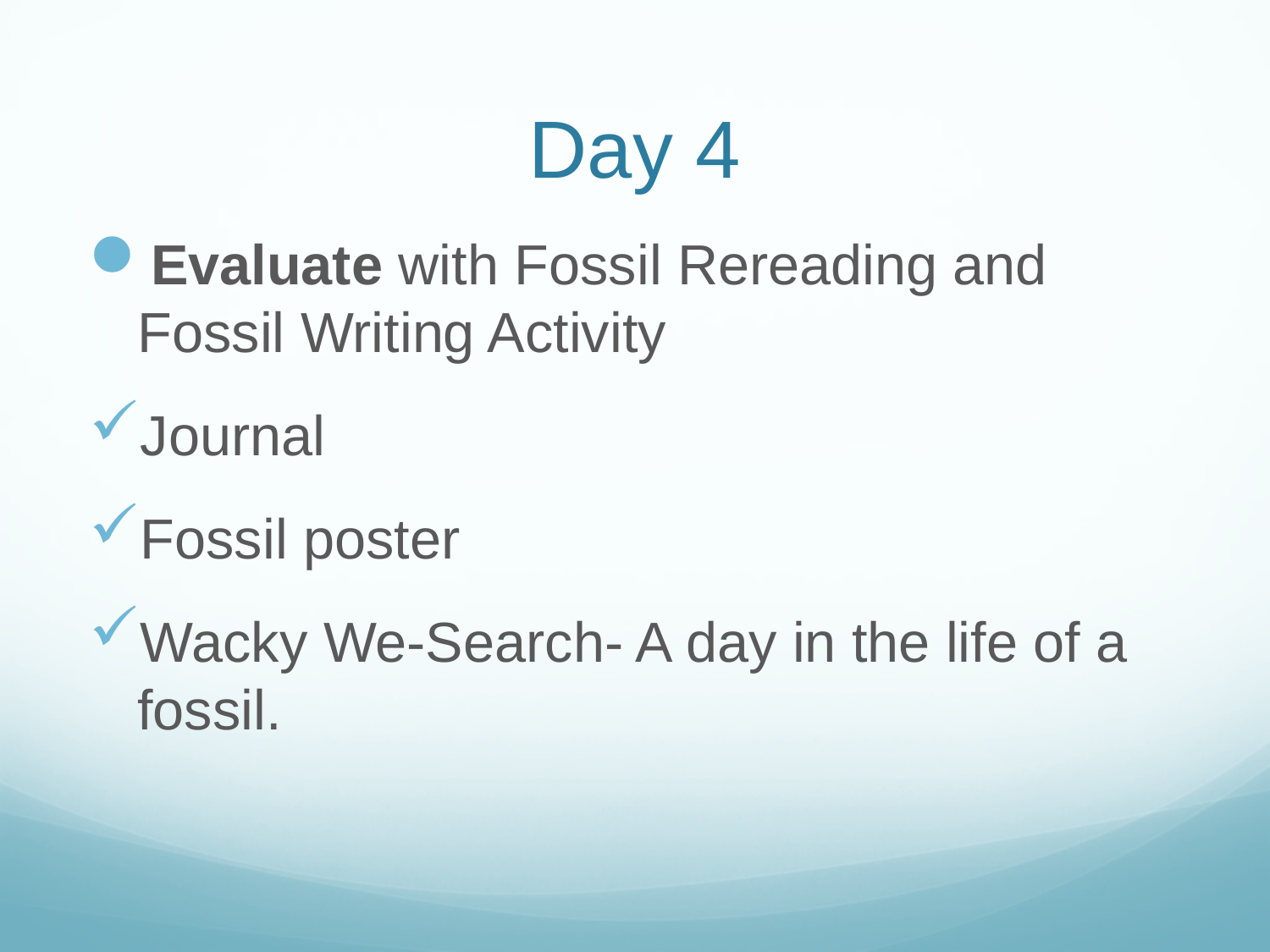

# Day 4
Evaluate with Fossil Rereading and Fossil Writing Activity
Journal
Fossil poster
Wacky We-Search- A day in the life of a fossil.